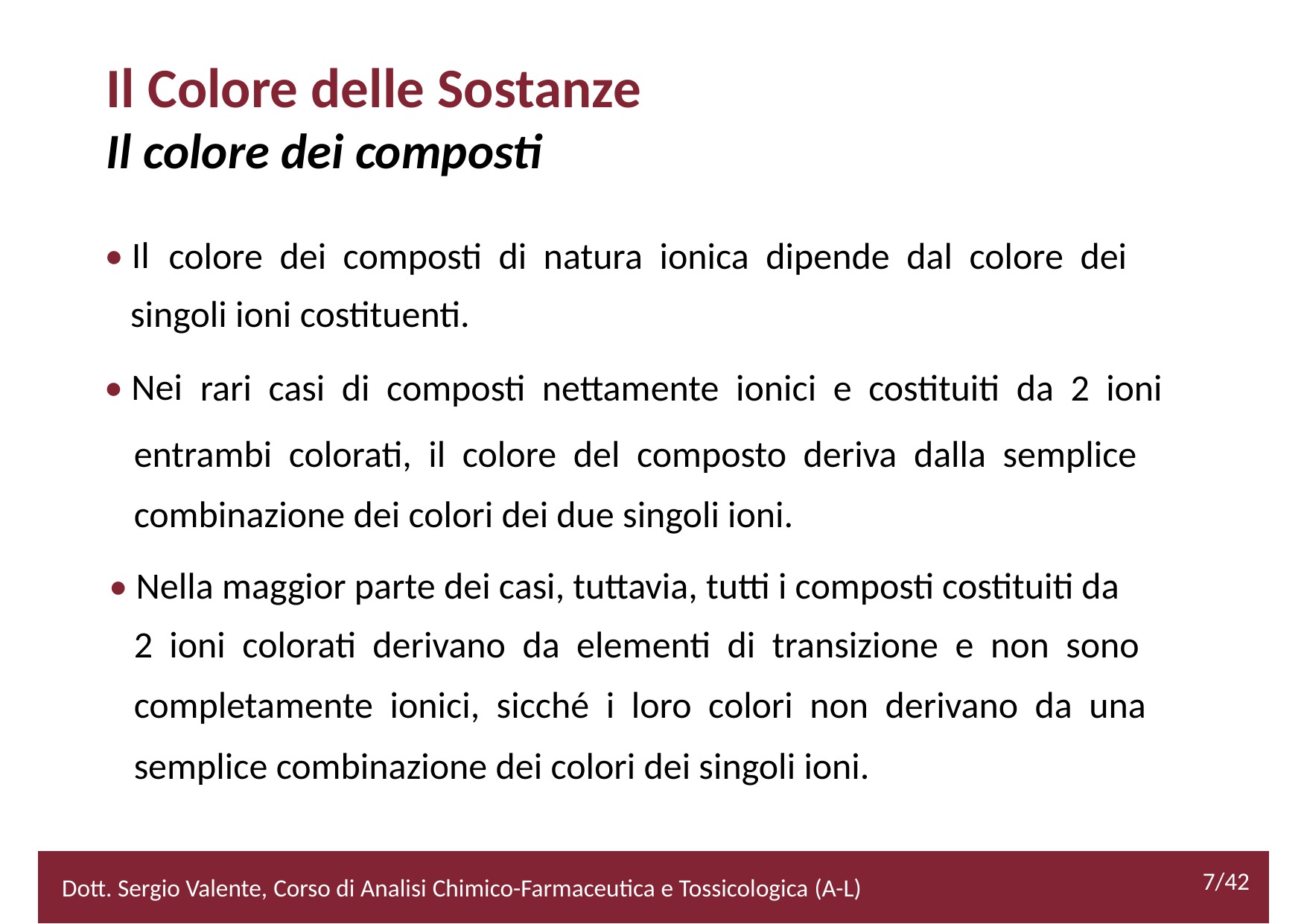

Il Colore delle Sostanze
Il colore dei composti
• Il
colore  dei  composti  di  natura  ionica  dipende  dal  colore  dei
singoli ioni costituenti.
• Nei
rari  casi  di  composti  nettamente  ionici  e  costituiti  da  2  ioni
		entrambi  colorati,  il  colore  del  composto  deriva  dalla  semplice

		combinazione dei colori dei due singoli ioni.

• Nella maggior parte dei casi, tuttavia, tutti i composti costituiti da

		2  ioni  colorati  derivano  da  elementi  di  transizione  e  non  sono

		completamente  ionici,  sicché  i  loro  colori  non  derivano  da  una

		semplice combinazione dei colori dei singoli ioni.

			7/42

7/42
2/52
Dott. Sergio Valente, Corso di Analisi Chimico-Farmaceutica e Tossicologica (A-L)